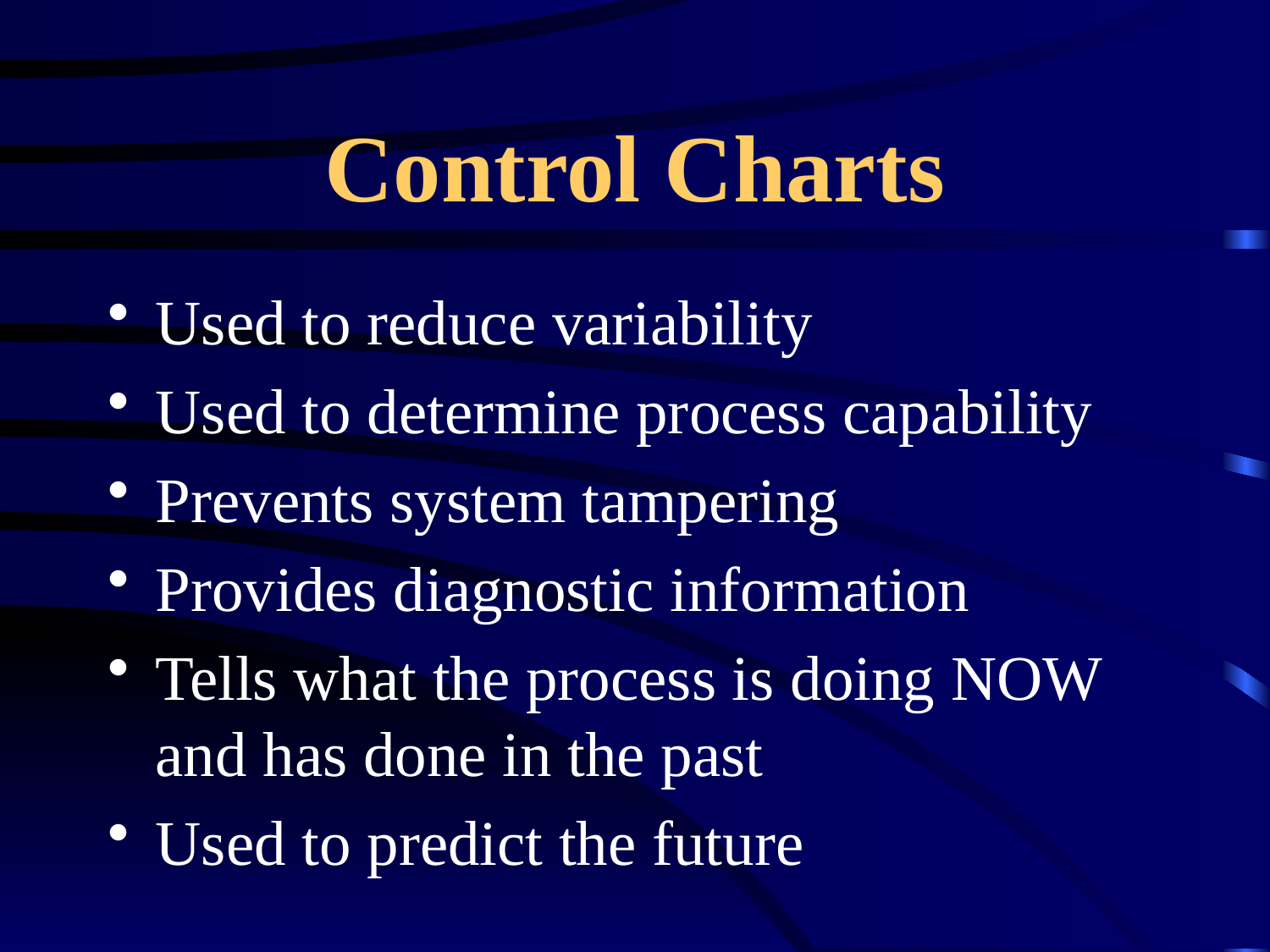

# Control Charts
Used to reduce variability
Used to determine process capability
Prevents system tampering
Provides diagnostic information
Tells what the process is doing NOW and has done in the past
Used to predict the future